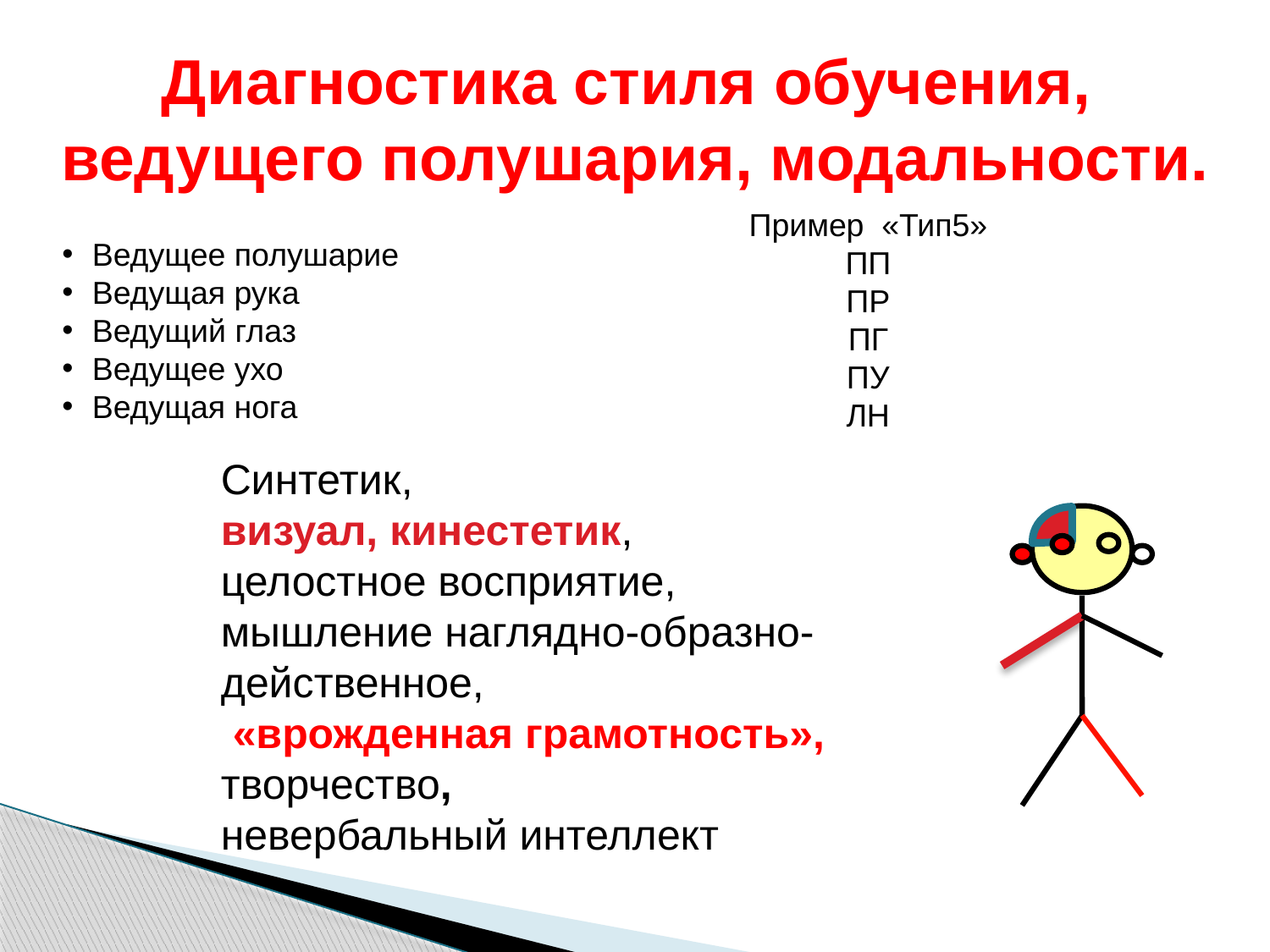

# Диагностика стиля обучения, ведущего полушария, модальности.
Пример  «Тип5»
ПП
ПР
ПГ
ПУ
ЛН
Ведущее полушарие
Ведущая рука
Ведущий глаз
Ведущее ухо
Ведущая нога
Синтетик,
визуал, кинестетик,
целостное восприятие, мышление наглядно-образно-действенное,
 «врожденная грамотность»,
творчество,
невербальный интеллект